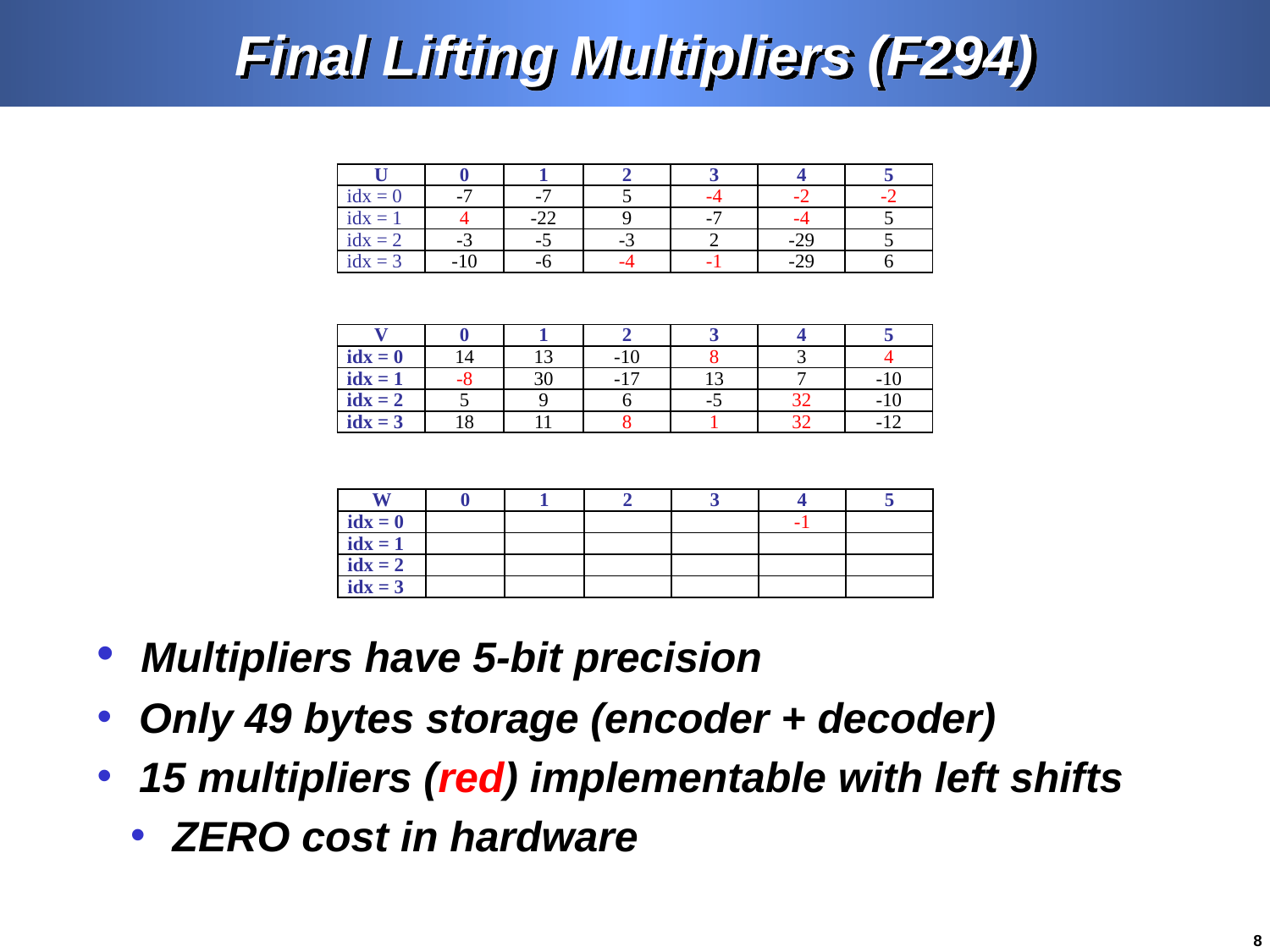

# Final Lifting Multipliers (F294)
| U | 0 | 1 | 2 | 3 | 4 | 5 |
| --- | --- | --- | --- | --- | --- | --- |
| idx = 0 | -7 | -7 | 5 | -4 | -2 | -2 |
| idx = 1 | 4 | -22 | 9 | -7 | -4 | 5 |
| idx = 2 | -3 | -5 | -3 | 2 | -29 | 5 |
| idx = 3 | -10 | -6 | -4 | -1 | -29 | 6 |
| V | 0 | 1 | 2 | 3 | 4 | 5 |
| --- | --- | --- | --- | --- | --- | --- |
| idx = 0 | 14 | 13 | -10 | 8 | 3 | 4 |
| idx = 1 | -8 | 30 | -17 | 13 | 7 | -10 |
| idx = 2 | 5 | 9 | 6 | -5 | 32 | -10 |
| idx = 3 | 18 | 11 | 8 | 1 | 32 | -12 |
| W | 0 | 1 | 2 | 3 | 4 | 5 |
| --- | --- | --- | --- | --- | --- | --- |
| idx = 0 |  |  |  |  | -1 |  |
| idx = 1 |  |  |  |  |  |  |
| idx = 2 |  |  |  |  |  |  |
| idx = 3 |  |  |  |  |  |  |
 Multipliers have 5-bit precision
 Only 49 bytes storage (encoder + decoder)
 15 multipliers (red) implementable with left shifts
 ZERO cost in hardware
8